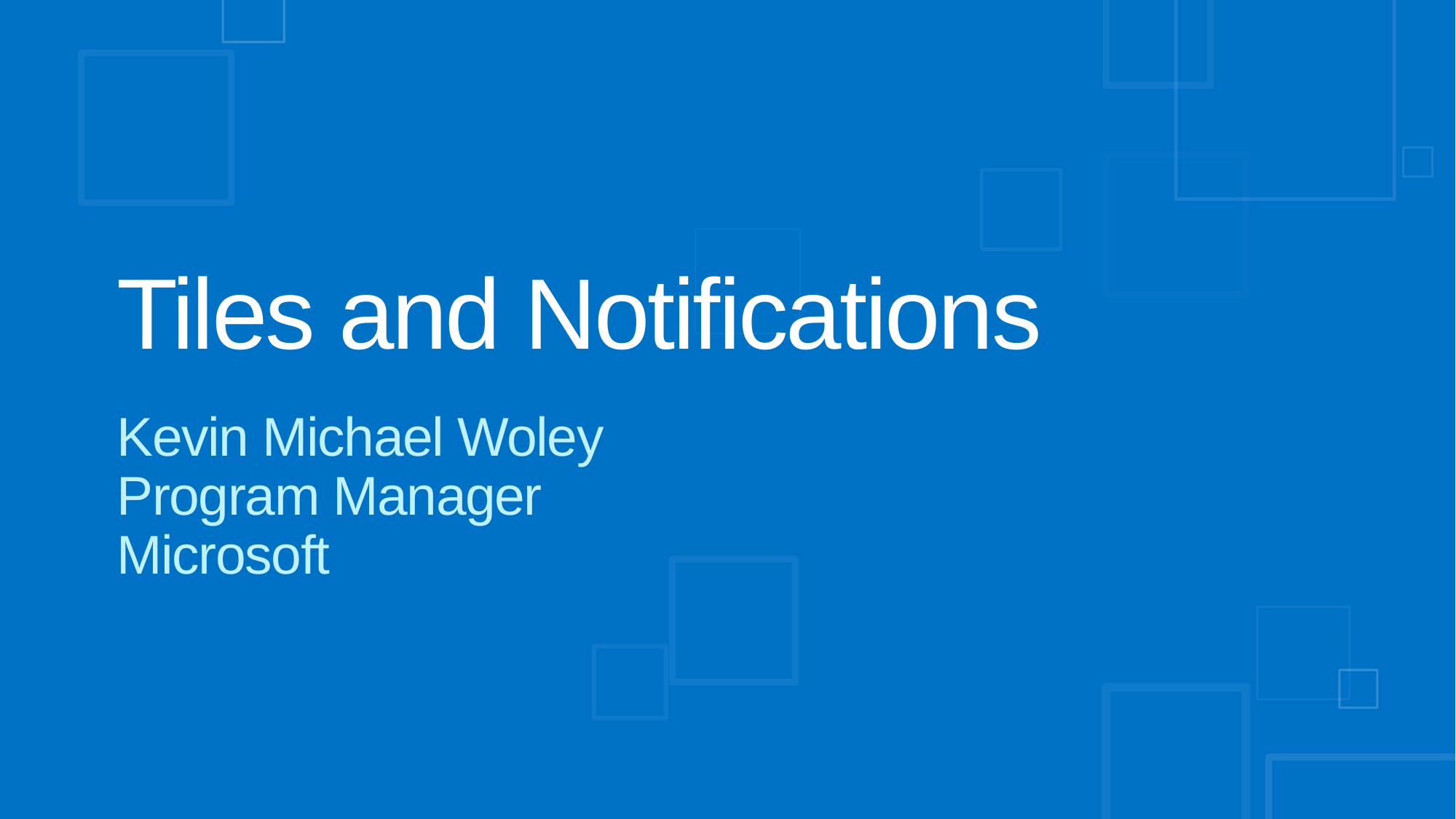

# Tiles and Notifications
Kevin Michael Woley
Program Manager
Microsoft